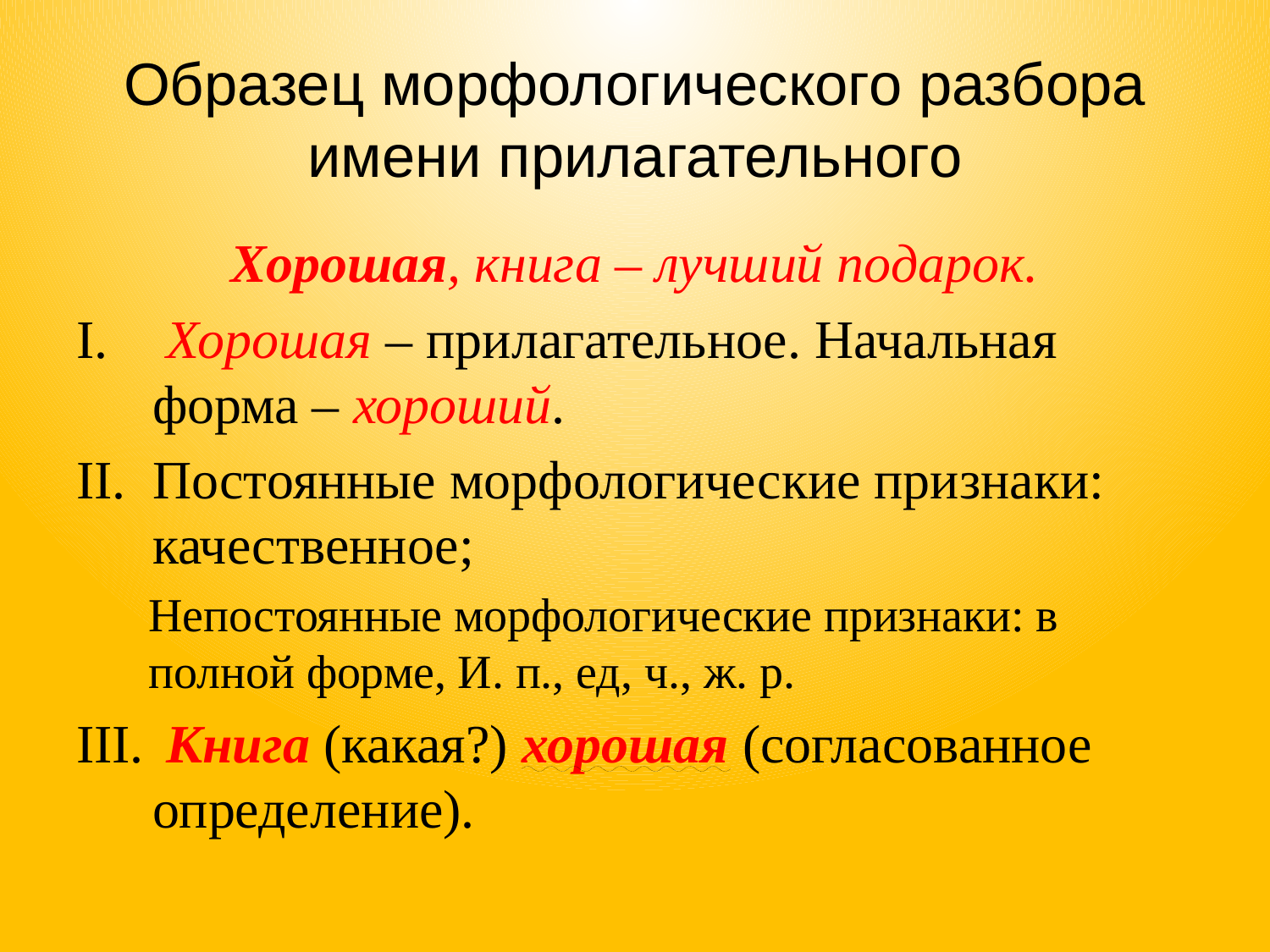

# Образец морфологического разбора имени прилагательного
Хорошая, книга – лучший подарок.
 Хорошая – прилагательное. Начальная форма – хороший.
Постоянные морфологические признаки: качественное;
Непостоянные морфологические признаки: в полной форме, И. п., ед, ч., ж. р.
 Книга (какая?) хорошая (согласованное определение).